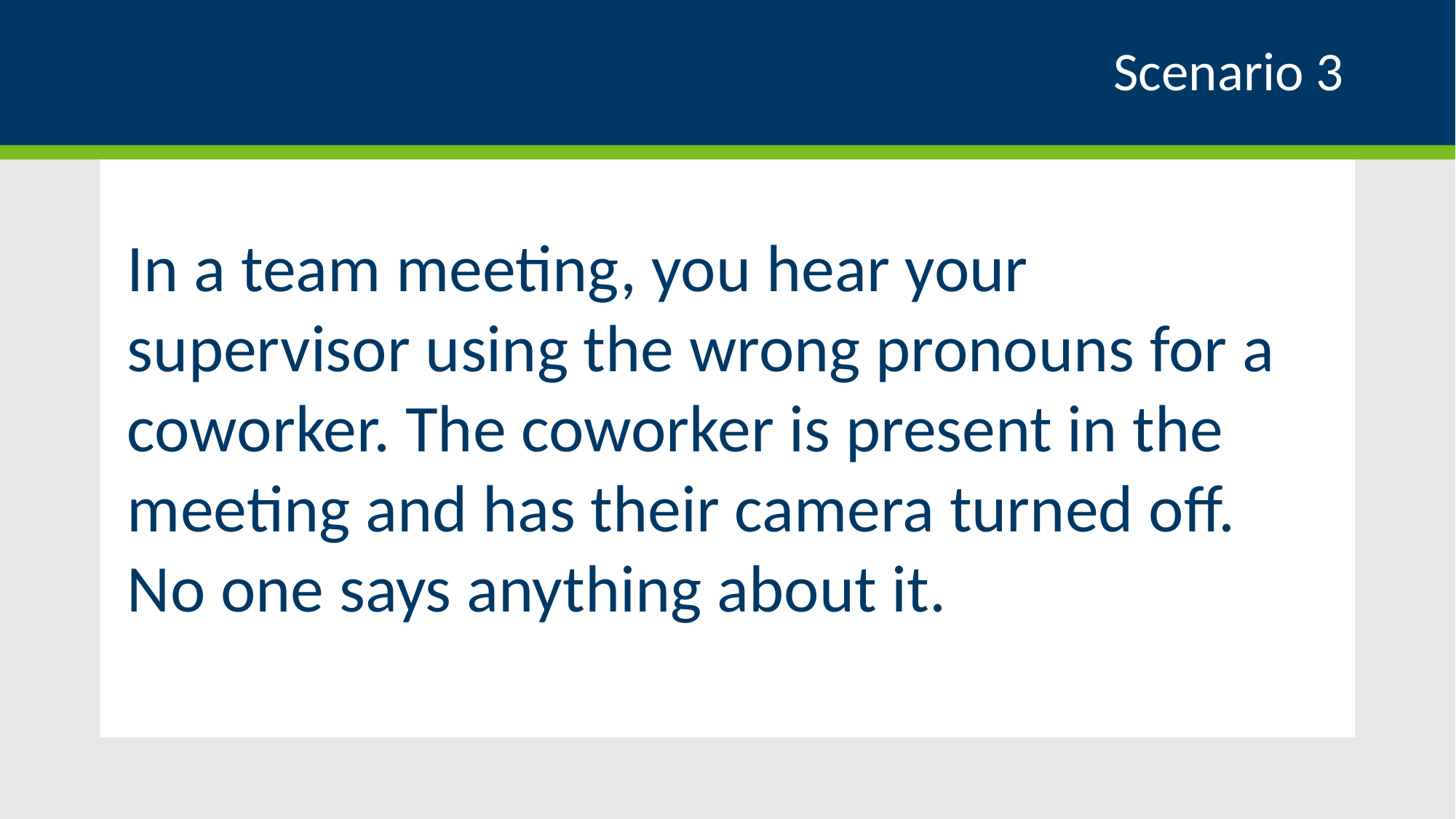

# Scenario 3
In a team meeting, you hear your supervisor using the wrong pronouns for a coworker. The coworker is present in the meeting and has their camera turned off. No one says anything about it.